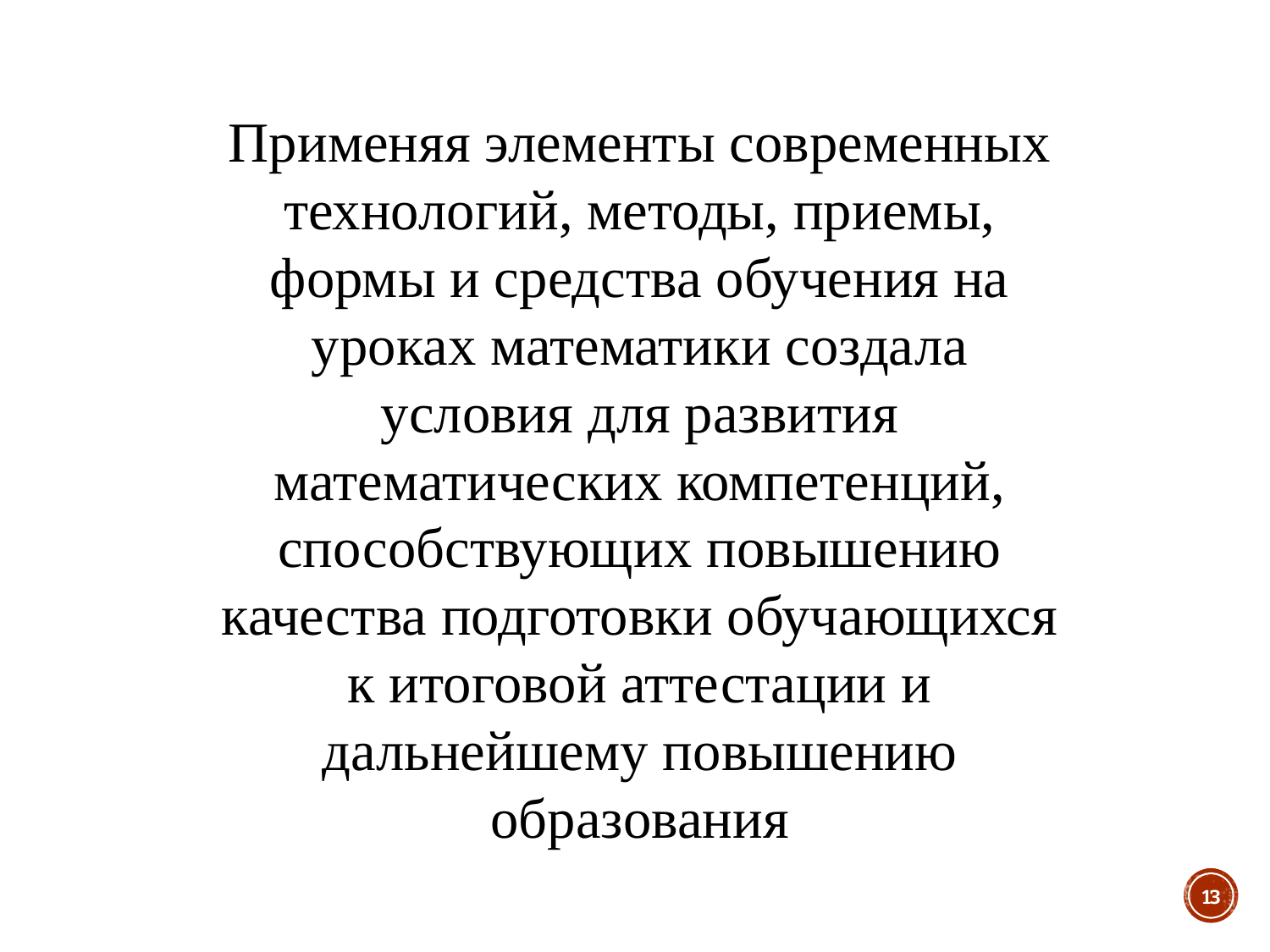

Применяя элементы современных технологий, методы, приемы, формы и средства обучения на уроках математики создала условия для развития математических компетенций, способствующих повышению качества подготовки обучающихся к итоговой аттестации и дальнейшему повышению образования
13